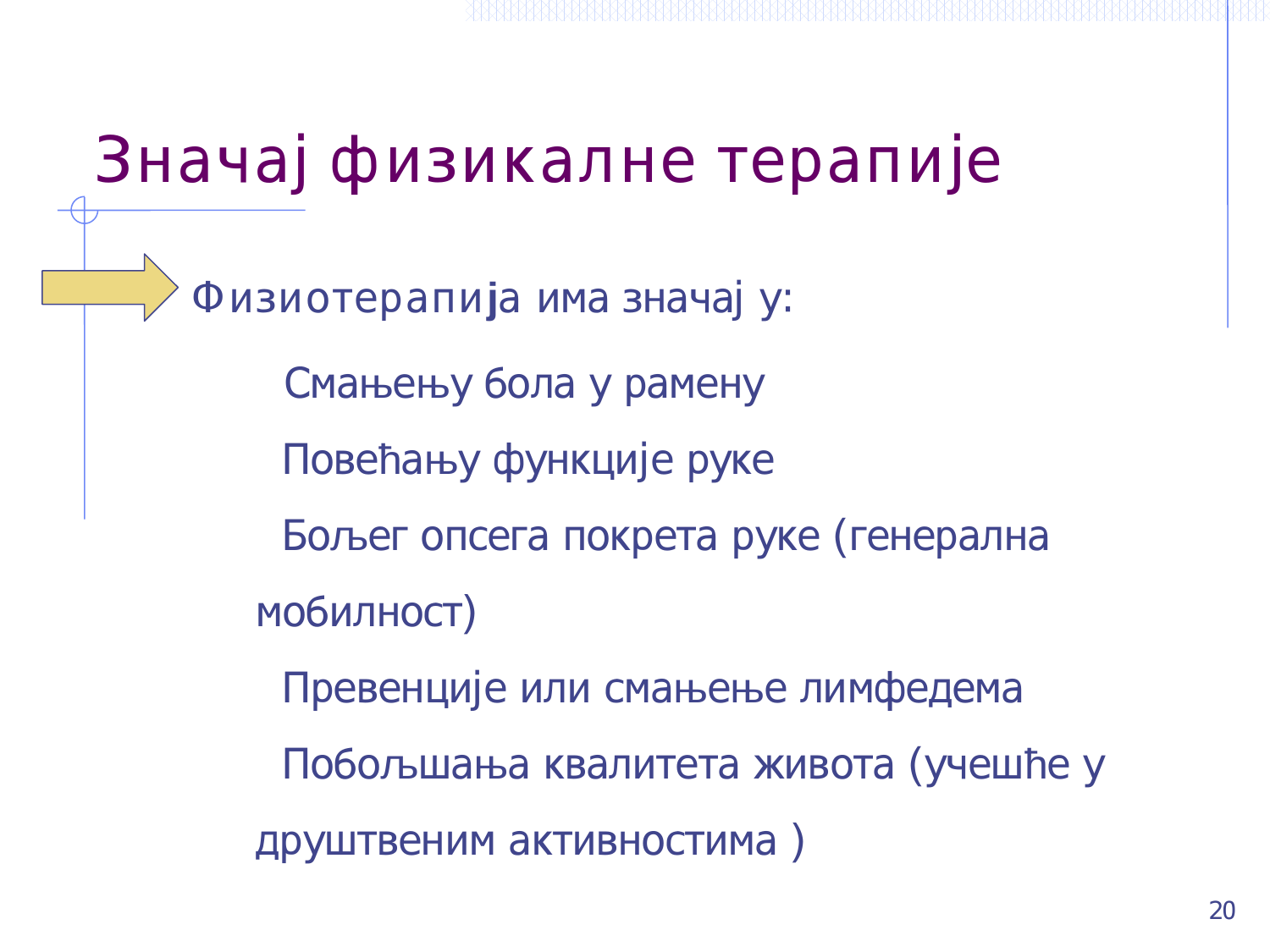

# Значај физикалне терапије

Физиотерапија има значај у:
       Смањењу бола у рамену
  Повећању функције руке
  Бољег опсега покрета руке (генерална мобилност)
  Превенције или смањење лимфедема
  Побољшања квалитета живота (учешће у    друштвеним активностима )
20